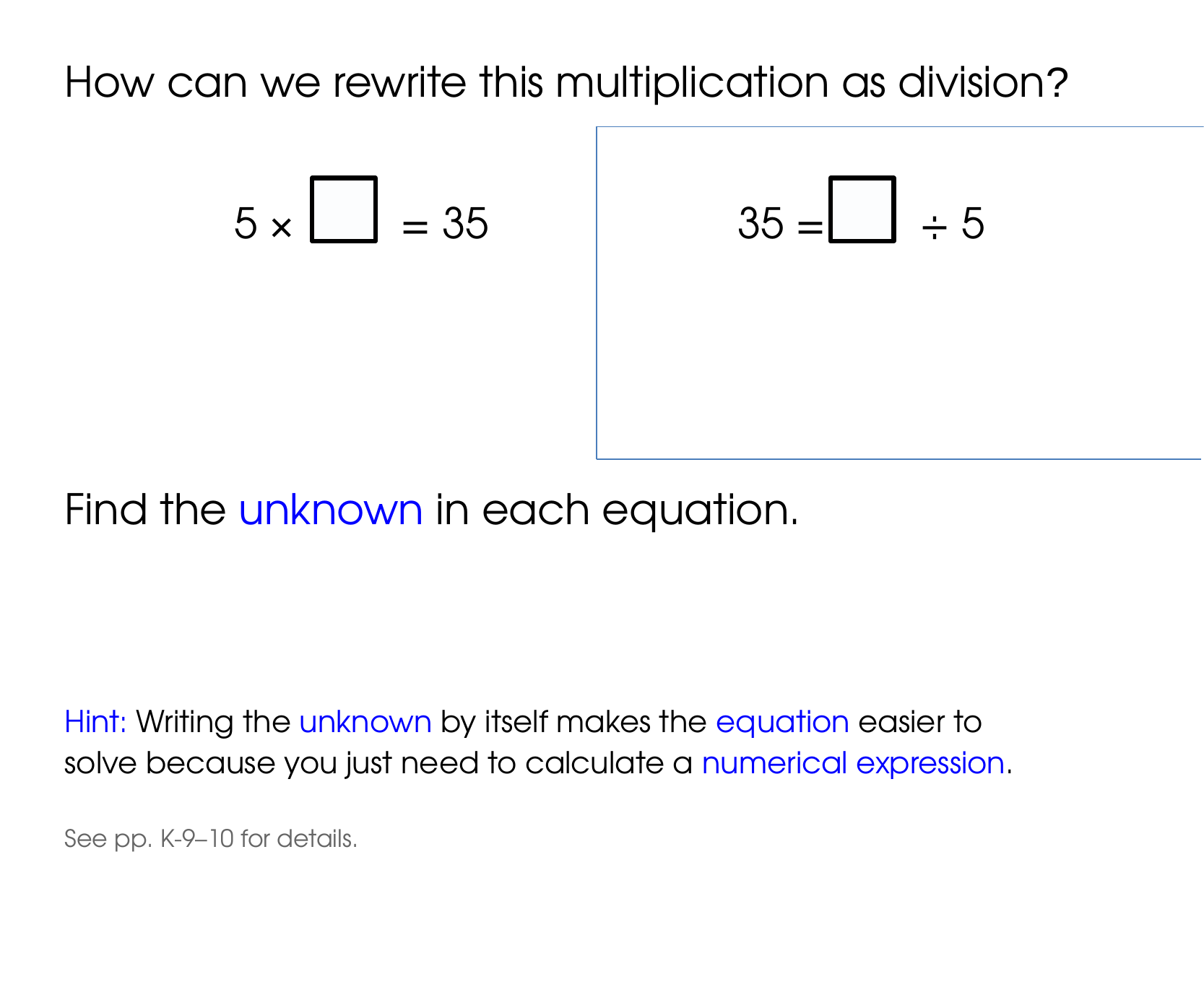

How can we rewrite this multiplication as division?

 5 ×         = 35

35 =        ÷ 5
Find the unknown in each equation.
Hint: Writing the unknown by itself makes the equation easier to solve because you just need to calculate a numerical expression.
See pp. K-9–10 for details.